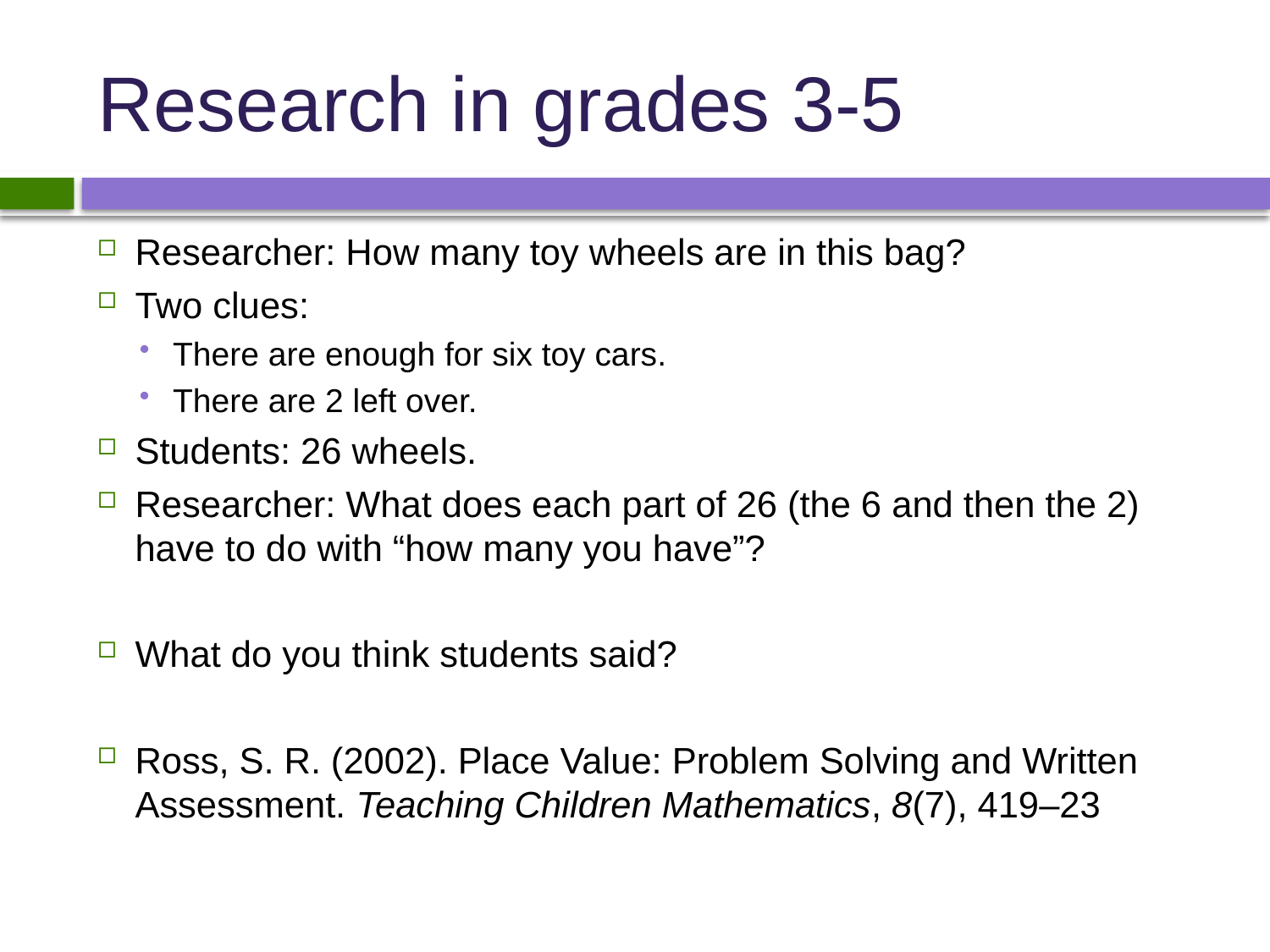

# Research in grades 3-5
Researcher: How many toy wheels are in this bag?
Two clues:
There are enough for six toy cars.
There are 2 left over.
Students: 26 wheels.
Researcher: What does each part of 26 (the 6 and then the 2) have to do with “how many you have”?

What do you think students said?

Ross, S. R. (2002). Place Value: Problem Solving and Written Assessment. Teaching Children Mathematics, 8(7), 419–23